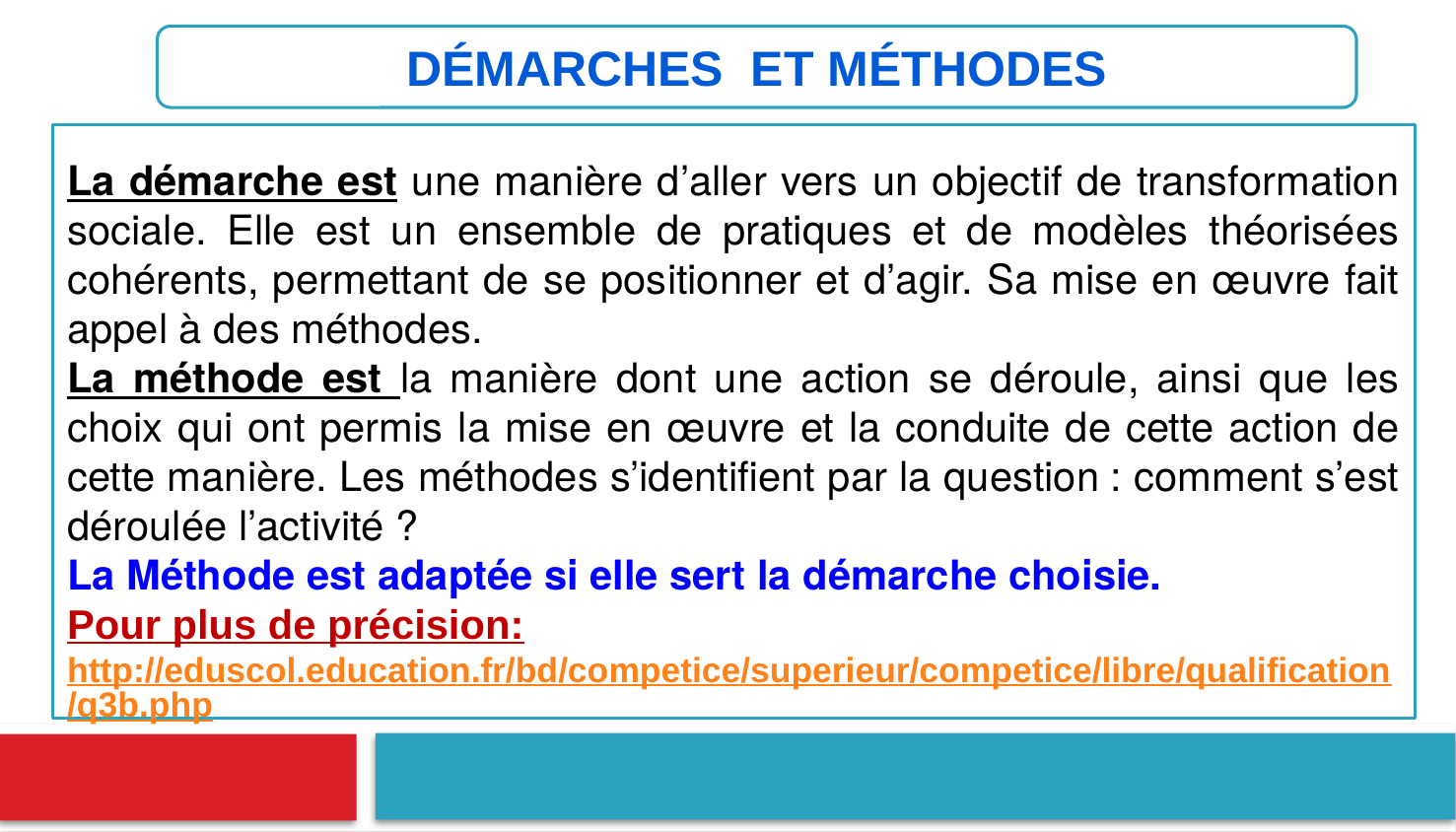

démarches  et méthodes
La démarche est une manière d’aller vers un objectif de transformation sociale. Elle est un ensemble de pratiques et de modèles théorisées cohérents, permettant de se positionner et d’agir. Sa mise en œuvre fait appel à des méthodes.
La méthode est la manière dont une action se déroule, ainsi que les choix qui ont permis la mise en œuvre et la conduite de cette action de cette manière. Les méthodes s’identifient par la question : comment s’est déroulée l’activité ?
La Méthode est adaptée si elle sert la démarche choisie.
Pour plus de précision:
http://eduscol.education.fr/bd/competice/superieur/competice/libre/qualification/q3b.php